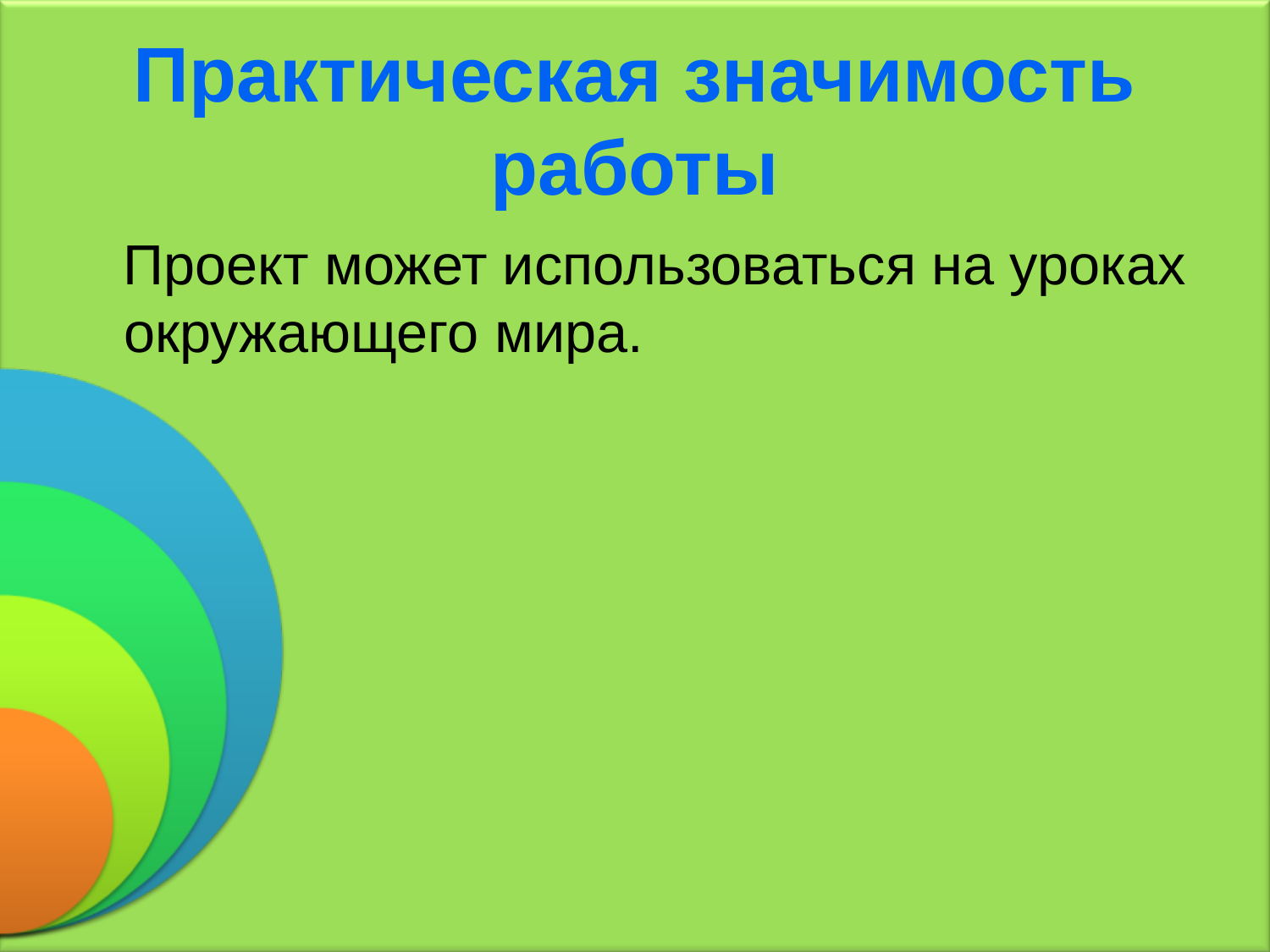

# Практическая значимость работы
   Проект может использоваться на уроках окружающего мира.